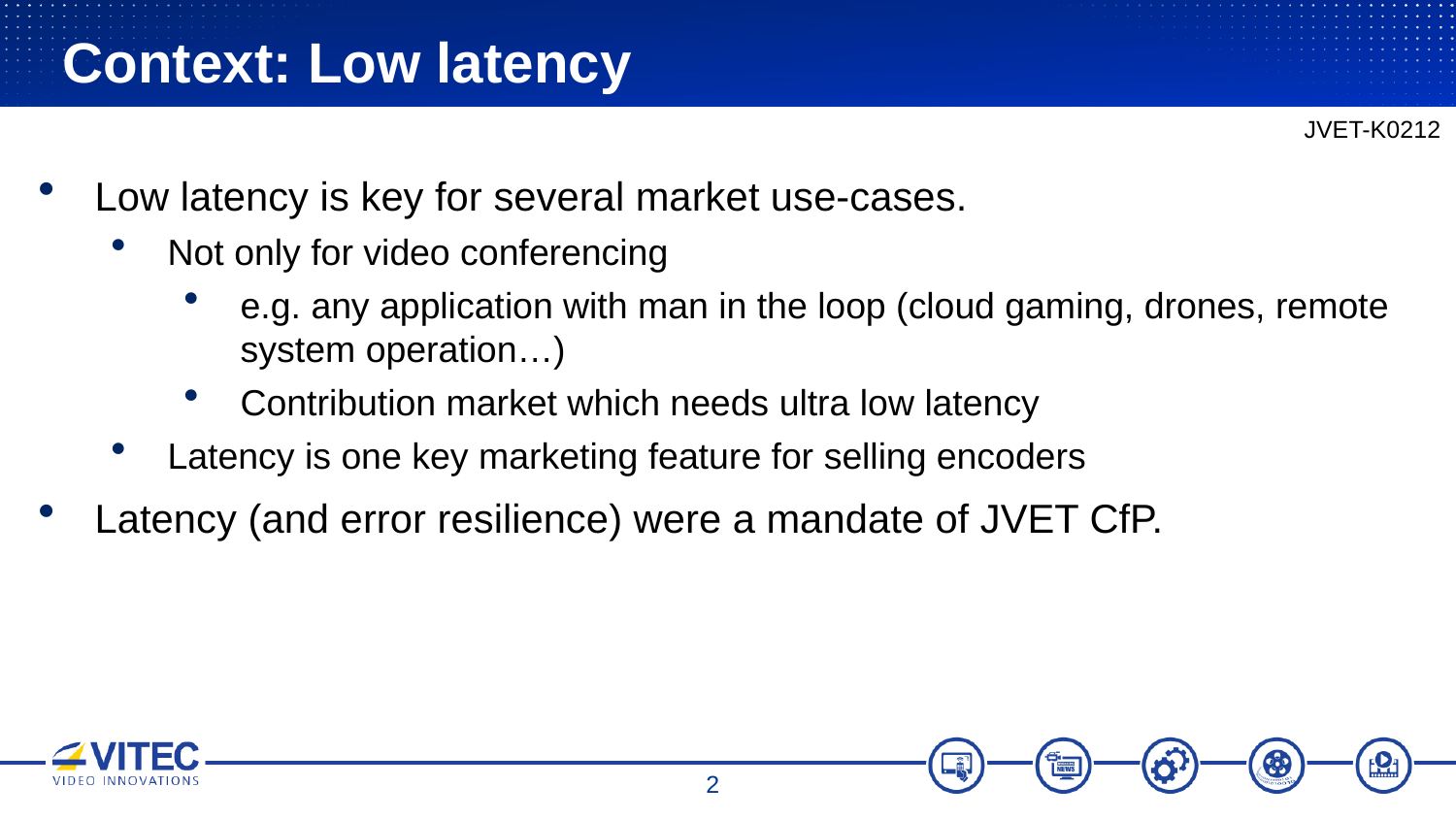

# Context: Low latency
JVET-K0212

Low latency is key for several market use-cases.
Not only for video conferencing
e.g. any application with man in the loop (cloud gaming, drones, remote system operation…)
Contribution market which needs ultra low latency
Latency is one key marketing feature for selling encoders
Latency (and error resilience) were a mandate of JVET CfP.

2